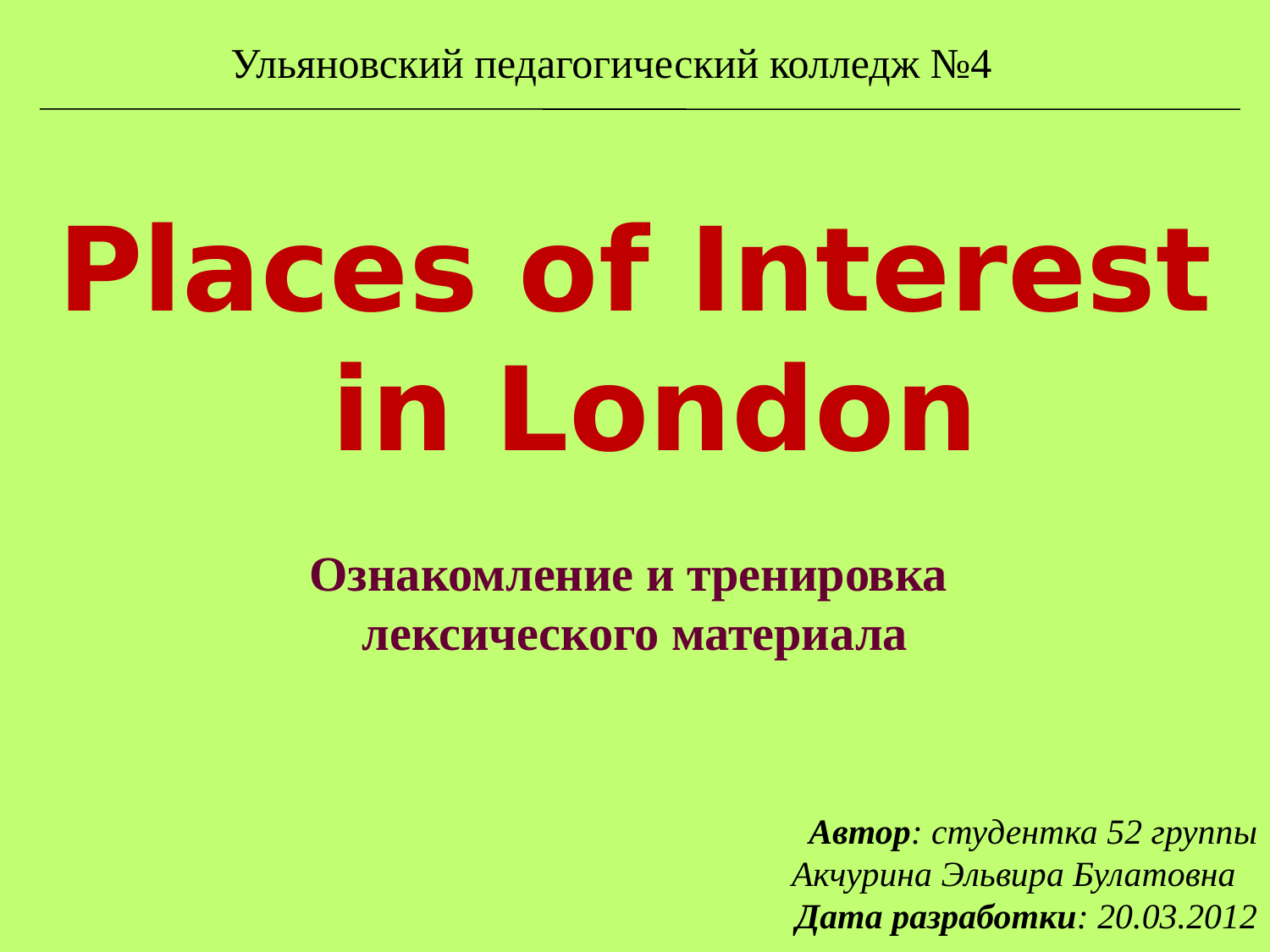

Ульяновский педагогический колледж №4
Places of Interest
 in London
Ознакомление и тренировка
лексического материала
Автор: студентка 52 группы
                  Акчурина Эльвира Булатовна
Дата разработки: 20.03.2012